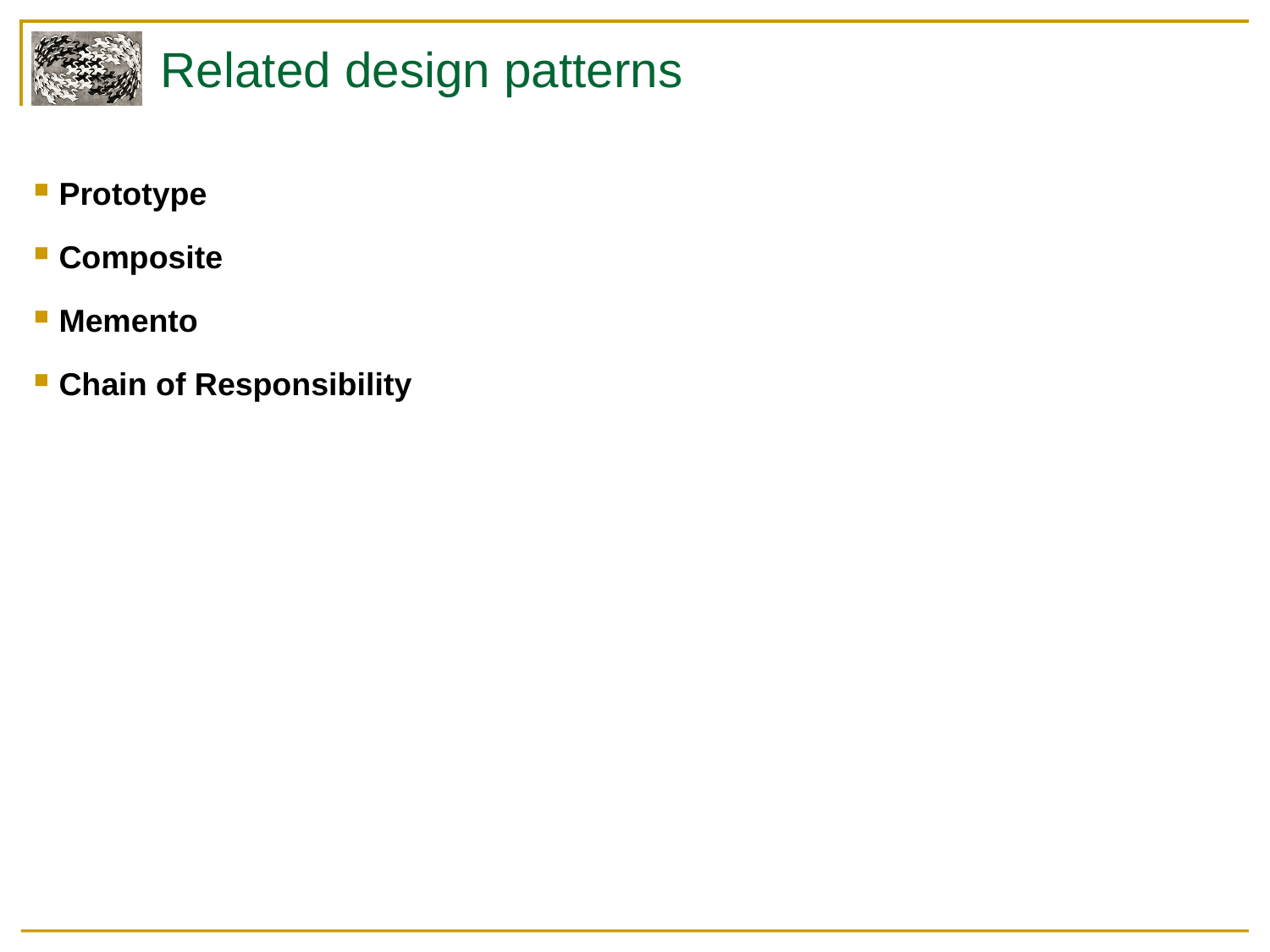

# Related design patterns
Prototype
Composite
Memento
Chain of Responsibility